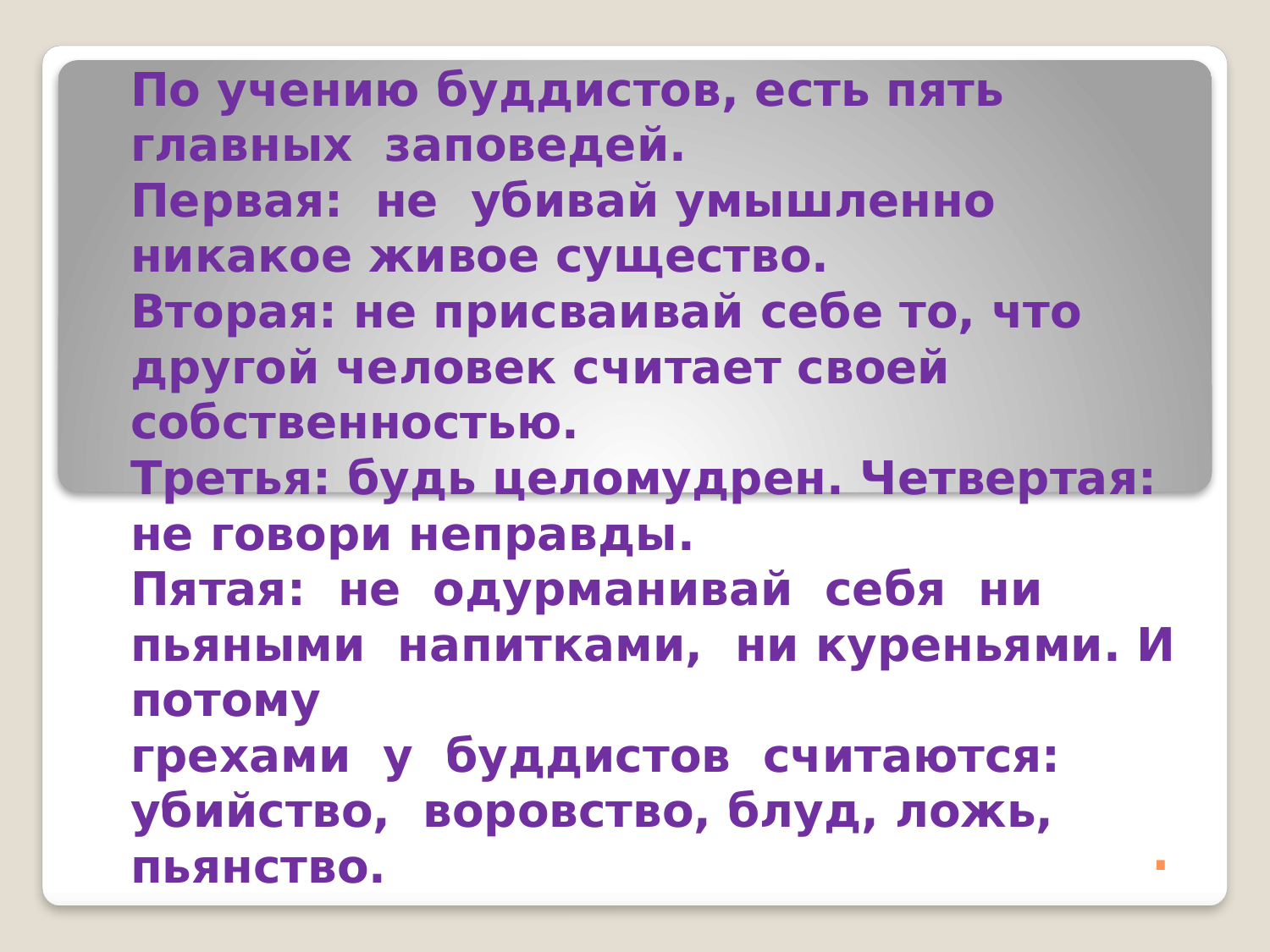

По учению буддистов, есть пять главных  заповедей.
Первая:  не  убивай умышленно никакое живое существо.
Вторая: не присваивай себе то, что  другой человек считает своей собственностью.
Третья: будь целомудрен. Четвертая: не говори неправды.
Пятая:  не  одурманивай  себя  ни  пьяными  напитками,  ни куреньями. И потому
грехами  у  буддистов  считаются:
убийство,  воровство, блуд, ложь, пьянство.
# .